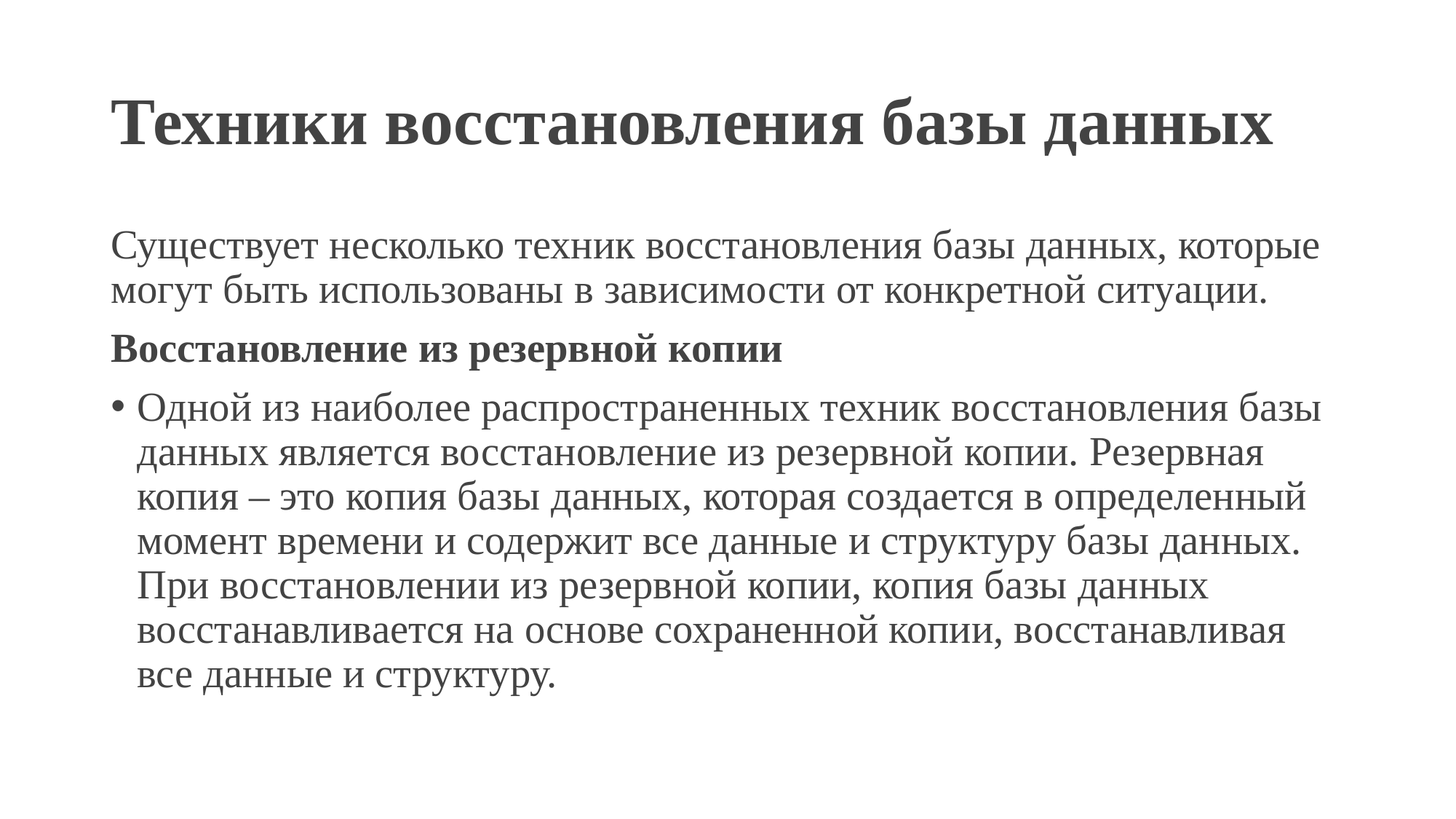

# Техники восстановления базы данных
Существует несколько техник восстановления базы данных, которые могут быть использованы в зависимости от конкретной ситуации.
Восстановление из резервной копии
Одной из наиболее распространенных техник восстановления базы данных является восстановление из резервной копии. Резервная копия – это копия базы данных, которая создается в определенный момент времени и содержит все данные и структуру базы данных. При восстановлении из резервной копии, копия базы данных восстанавливается на основе сохраненной копии, восстанавливая все данные и структуру.